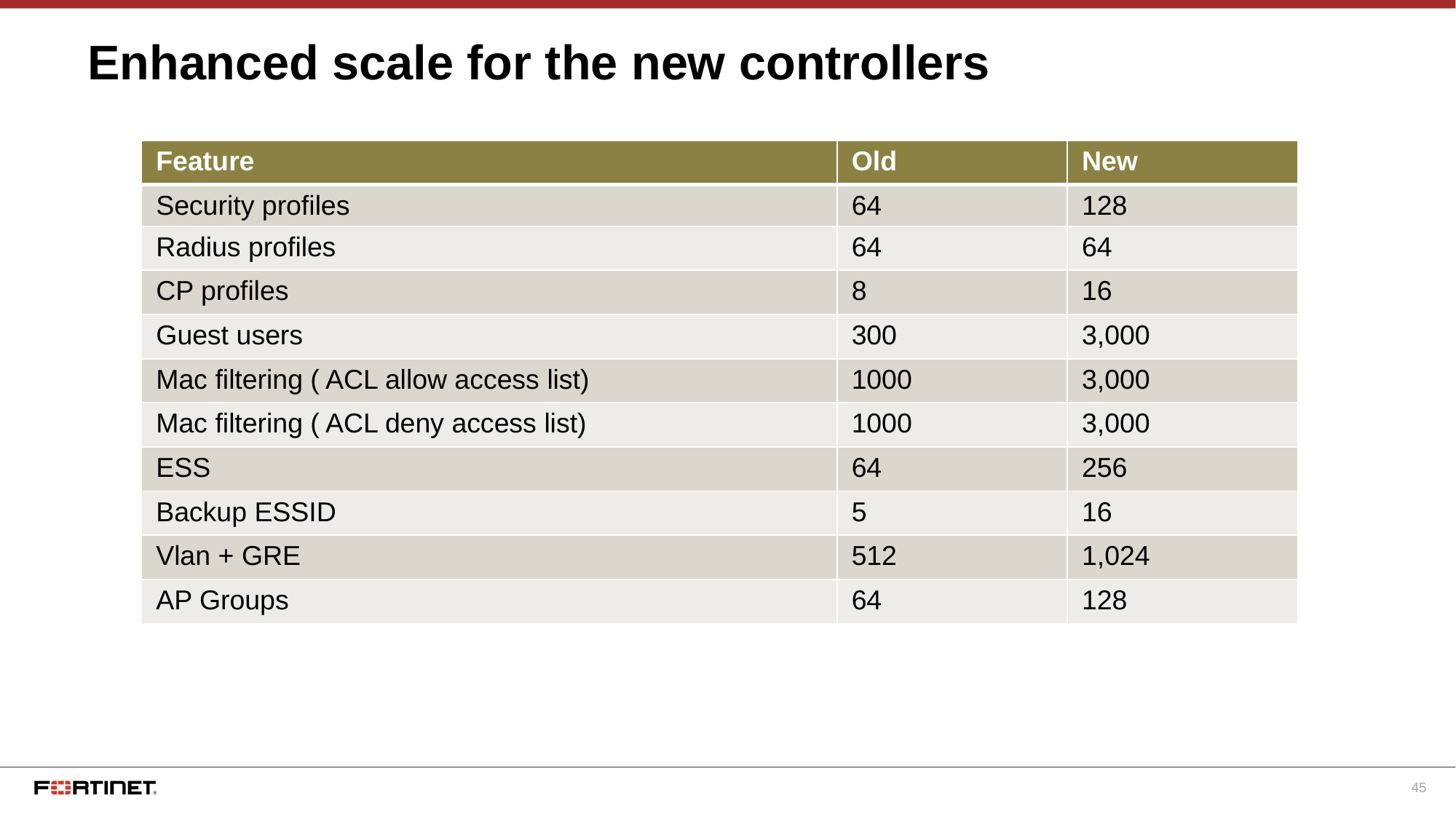

# Enhanced scale for the new controllers
| Feature | Old | New |
| --- | --- | --- |
| Security profiles | 64 | 128 |
| Radius profiles | 64 | 64 |
| CP profiles | 8 | 16 |
| Guest users | 300 | 3,000 |
| Mac filtering ( ACL allow access list) | 1000 | 3,000 |
| Mac filtering ( ACL deny access list) | 1000 | 3,000 |
| ESS | 64 | 256 |
| Backup ESSID | 5 | 16 |
| Vlan + GRE | 512 | 1,024 |
| AP Groups | 64 | 128 |